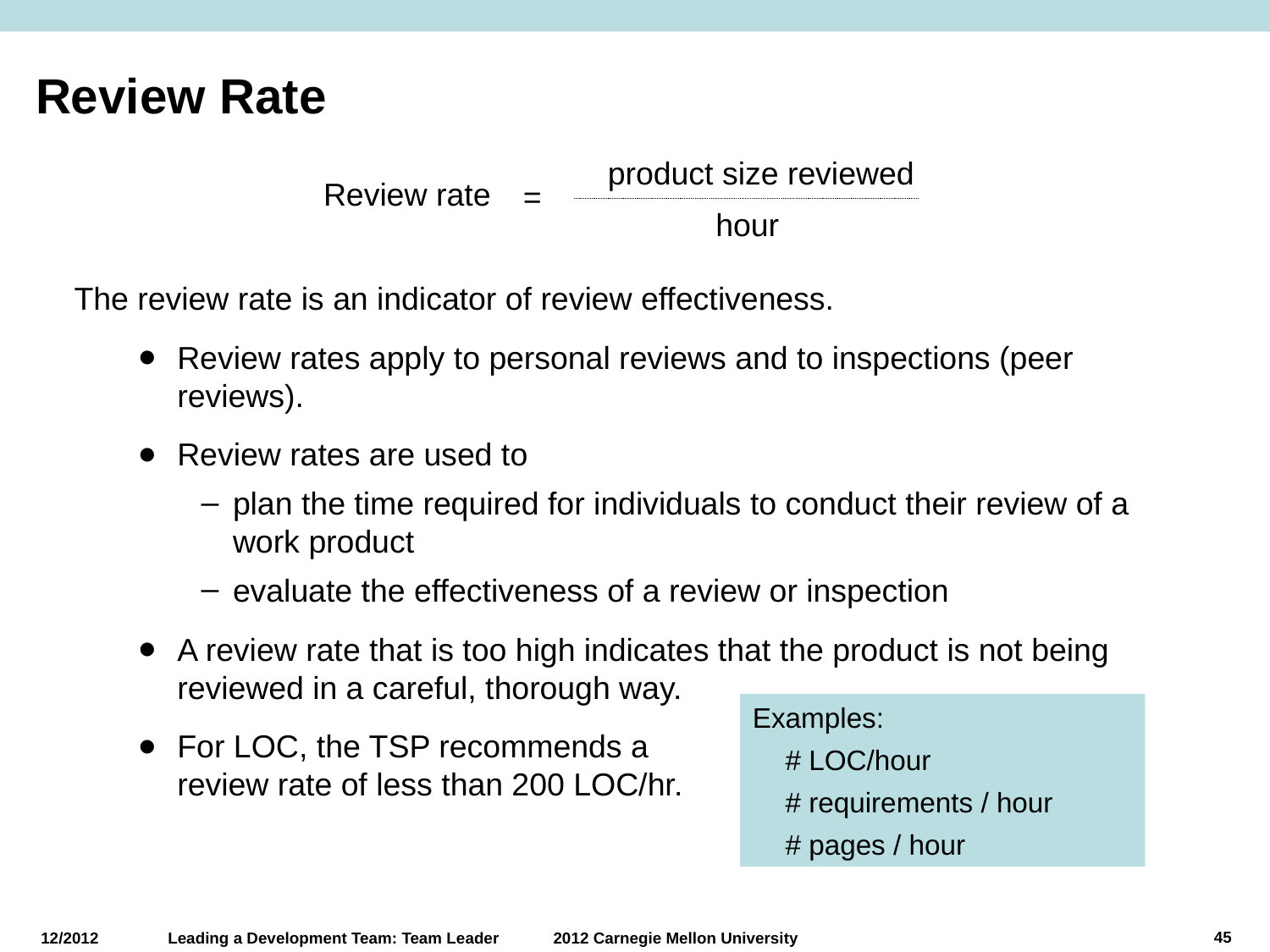

# Review Rate
product size reviewed
Review rate
=
hour
The review rate is an indicator of review effectiveness.
Review rates apply to personal reviews and to inspections (peer reviews).
Review rates are used to
plan the time required for individuals to conduct their review of a work product
evaluate the effectiveness of a review or inspection
A review rate that is too high indicates that the product is not being reviewed in a careful, thorough way.
For LOC, the TSP recommends a
review rate of less than 200 LOC/hr.
Examples:
# LOC/hour
# requirements / hour
# pages / hour